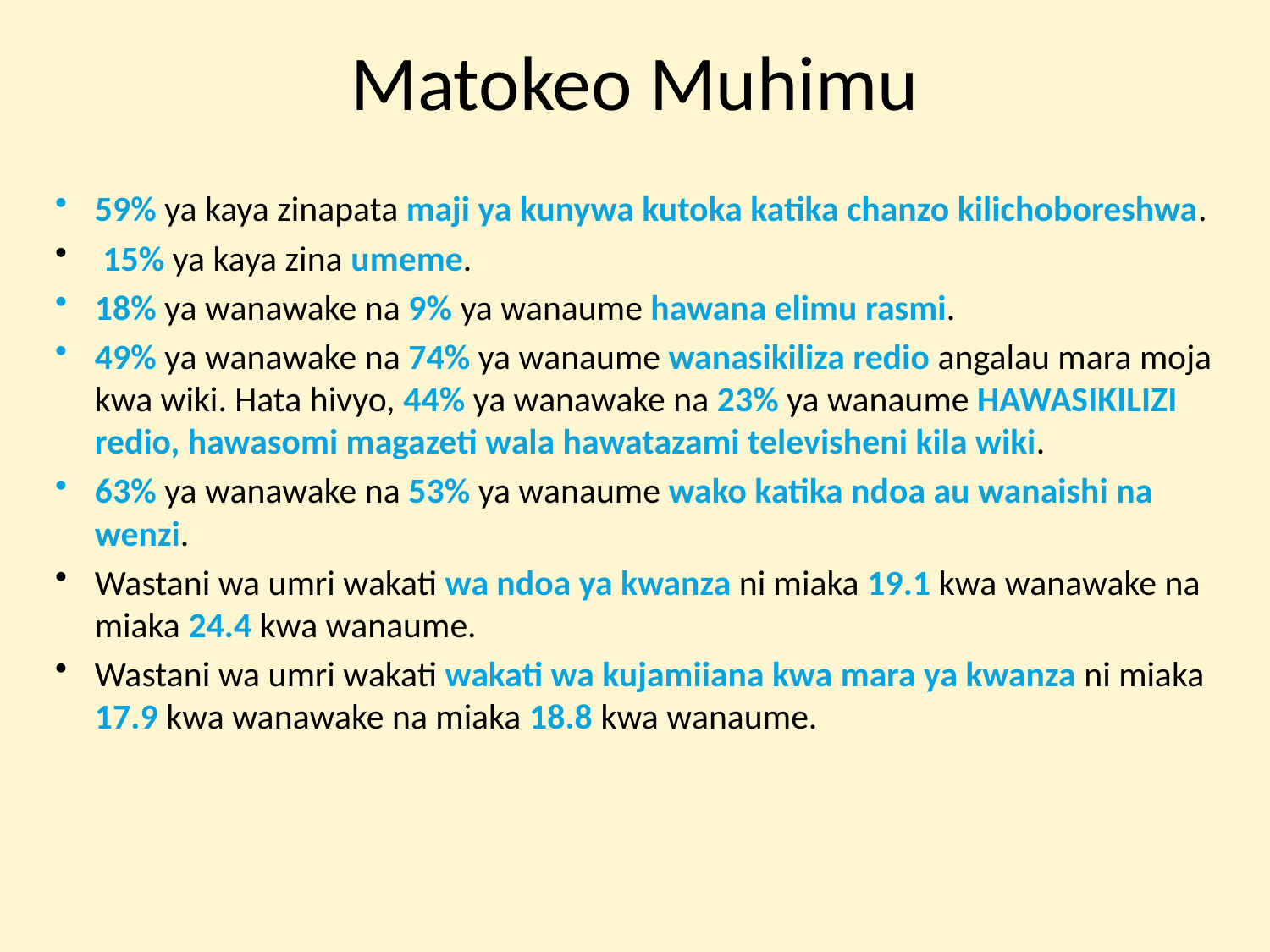

# Matokeo Muhimu
59% ya kaya zinapata maji ya kunywa kutoka katika chanzo kilichoboreshwa.
 15% ya kaya zina umeme.
18% ya wanawake na 9% ya wanaume hawana elimu rasmi.
49% ya wanawake na 74% ya wanaume wanasikiliza redio angalau mara moja kwa wiki. Hata hivyo, 44% ya wanawake na 23% ya wanaume HAWASIKILIZI redio, hawasomi magazeti wala hawatazami televisheni kila wiki.
63% ya wanawake na 53% ya wanaume wako katika ndoa au wanaishi na wenzi.
Wastani wa umri wakati wa ndoa ya kwanza ni miaka 19.1 kwa wanawake na miaka 24.4 kwa wanaume.
Wastani wa umri wakati wakati wa kujamiiana kwa mara ya kwanza ni miaka 17.9 kwa wanawake na miaka 18.8 kwa wanaume.